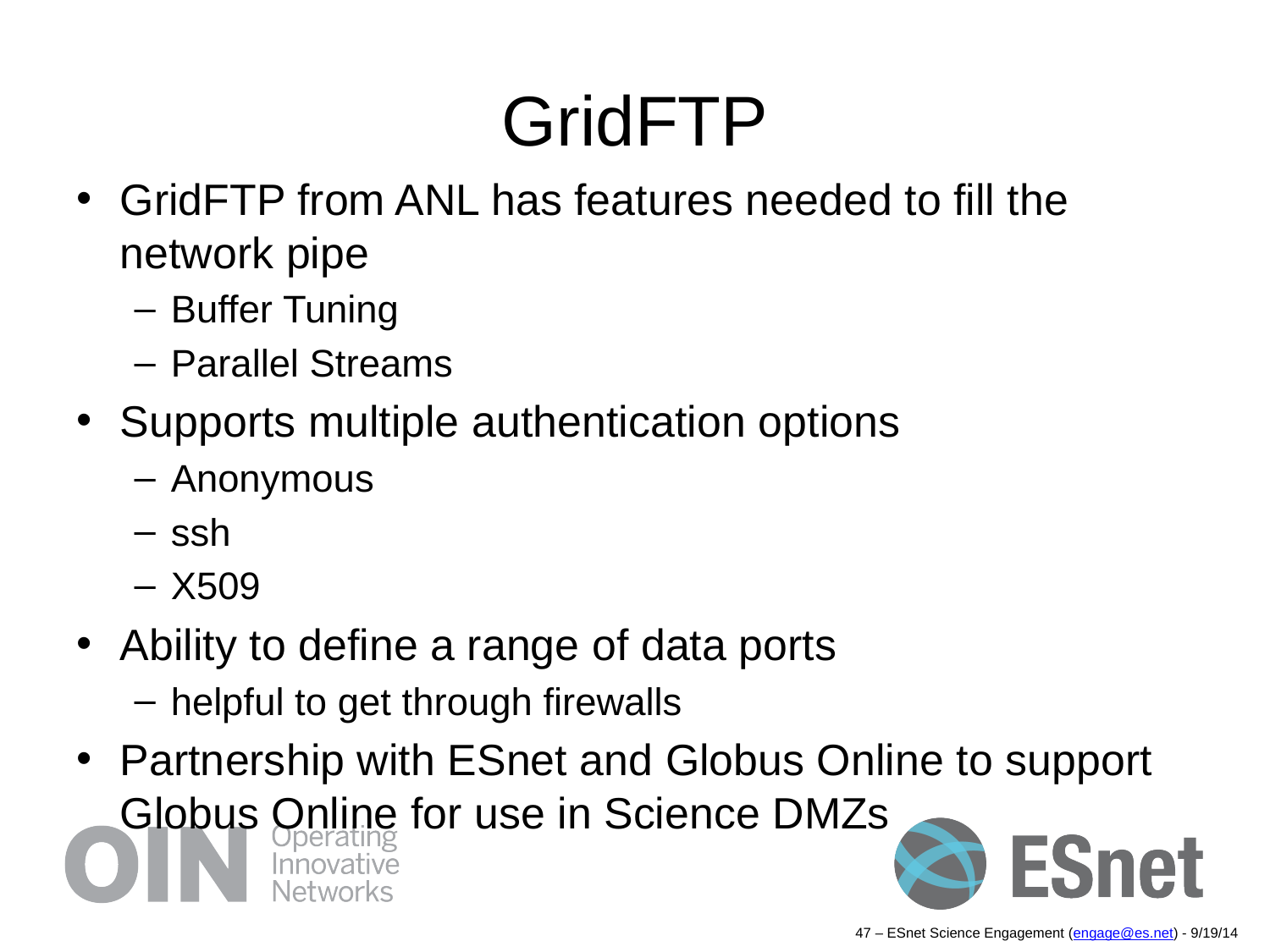

# GridFTP
GridFTP from ANL has features needed to fill the network pipe
Buffer Tuning
Parallel Streams
Supports multiple authentication options
Anonymous
ssh
X509
Ability to define a range of data ports
helpful to get through firewalls
Partnership with ESnet and Globus Online to support Globus Online for use in Science DMZs
47 – ESnet Science Engagement (engage@es.net) - 9/19/14